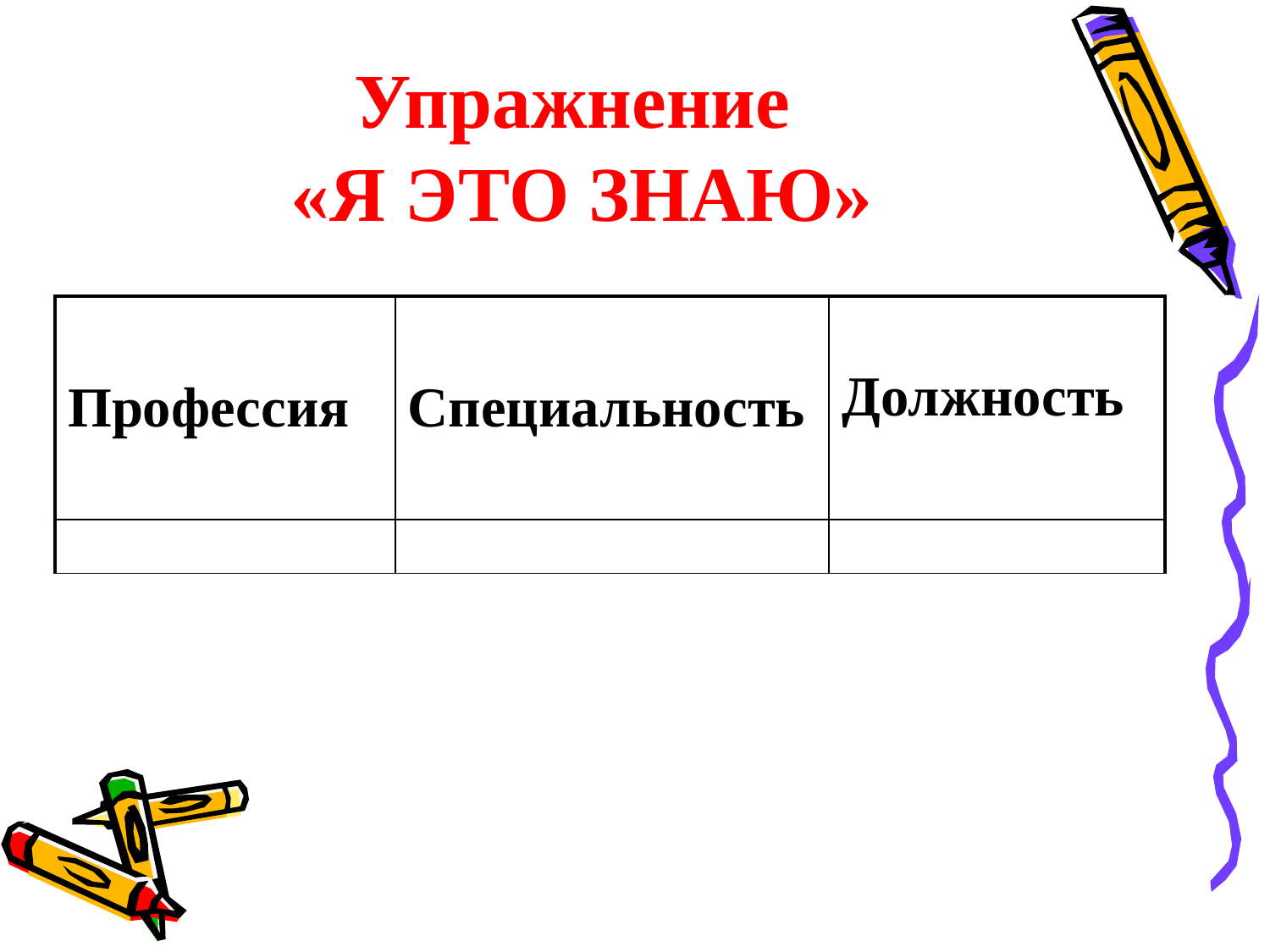

# Упражнение «Я ЭТО ЗНАЮ»
| Профессия | Специальность | Должность |
| --- | --- | --- |
|  |  |  |